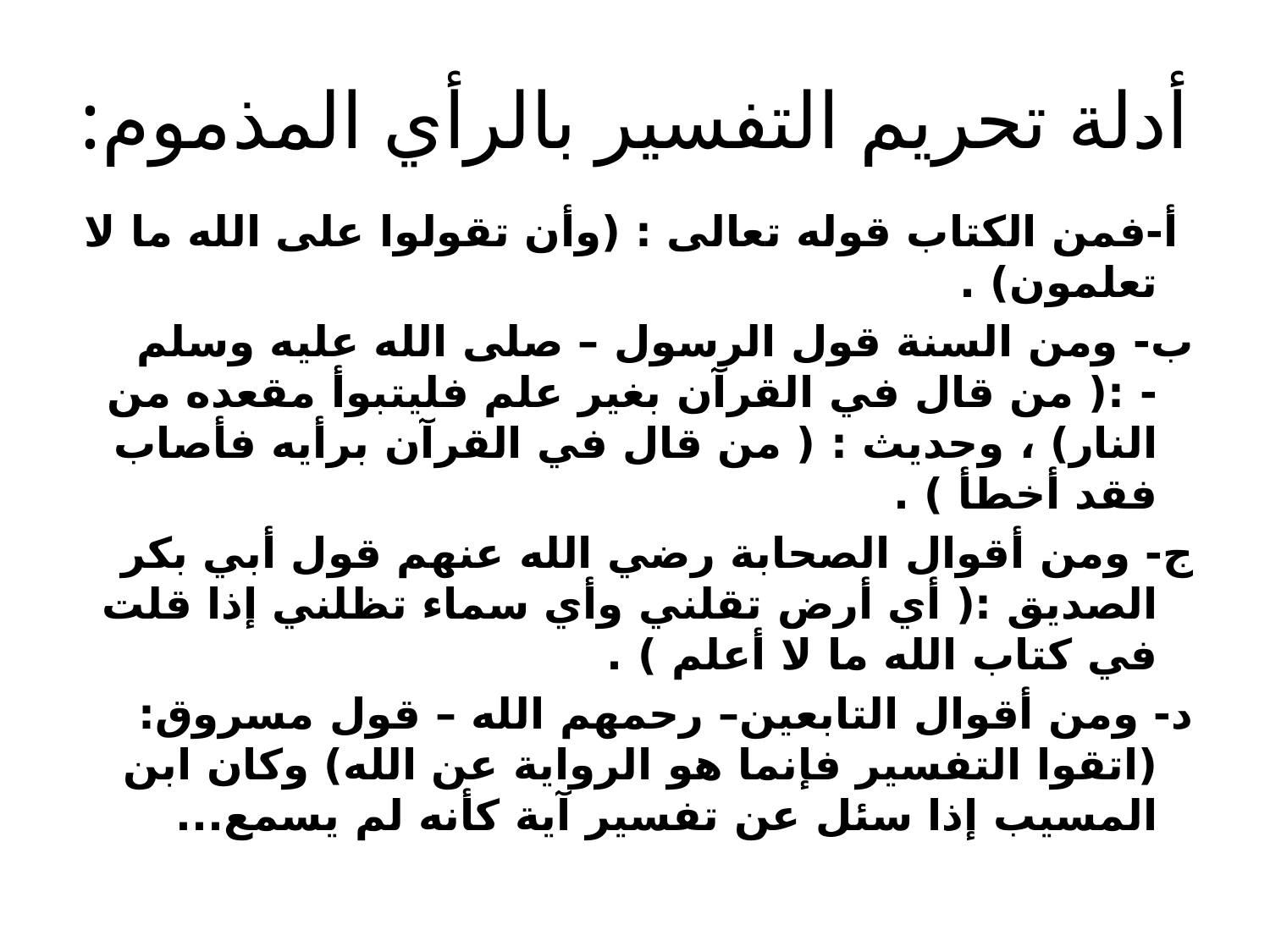

# أدلة تحريم التفسير بالرأي المذموم:
 أ-فمن الكتاب قوله تعالى : (وأن تقولوا على الله ما لا تعلمون) .
ب- ومن السنة قول الرسول – صلى الله عليه وسلم - :( من قال في القرآن بغير علم فليتبوأ مقعده من النار) ، وحديث : ( من قال في القرآن برأيه فأصاب فقد أخطأ ) .
ج- ومن أقوال الصحابة رضي الله عنهم قول أبي بكر الصديق :( أي أرض تقلني وأي سماء تظلني إذا قلت في كتاب الله ما لا أعلم ) .
د- ومن أقوال التابعين– رحمهم الله – قول مسروق:(اتقوا التفسير فإنما هو الرواية عن الله) وكان ابن المسيب إذا سئل عن تفسير آية كأنه لم يسمع...